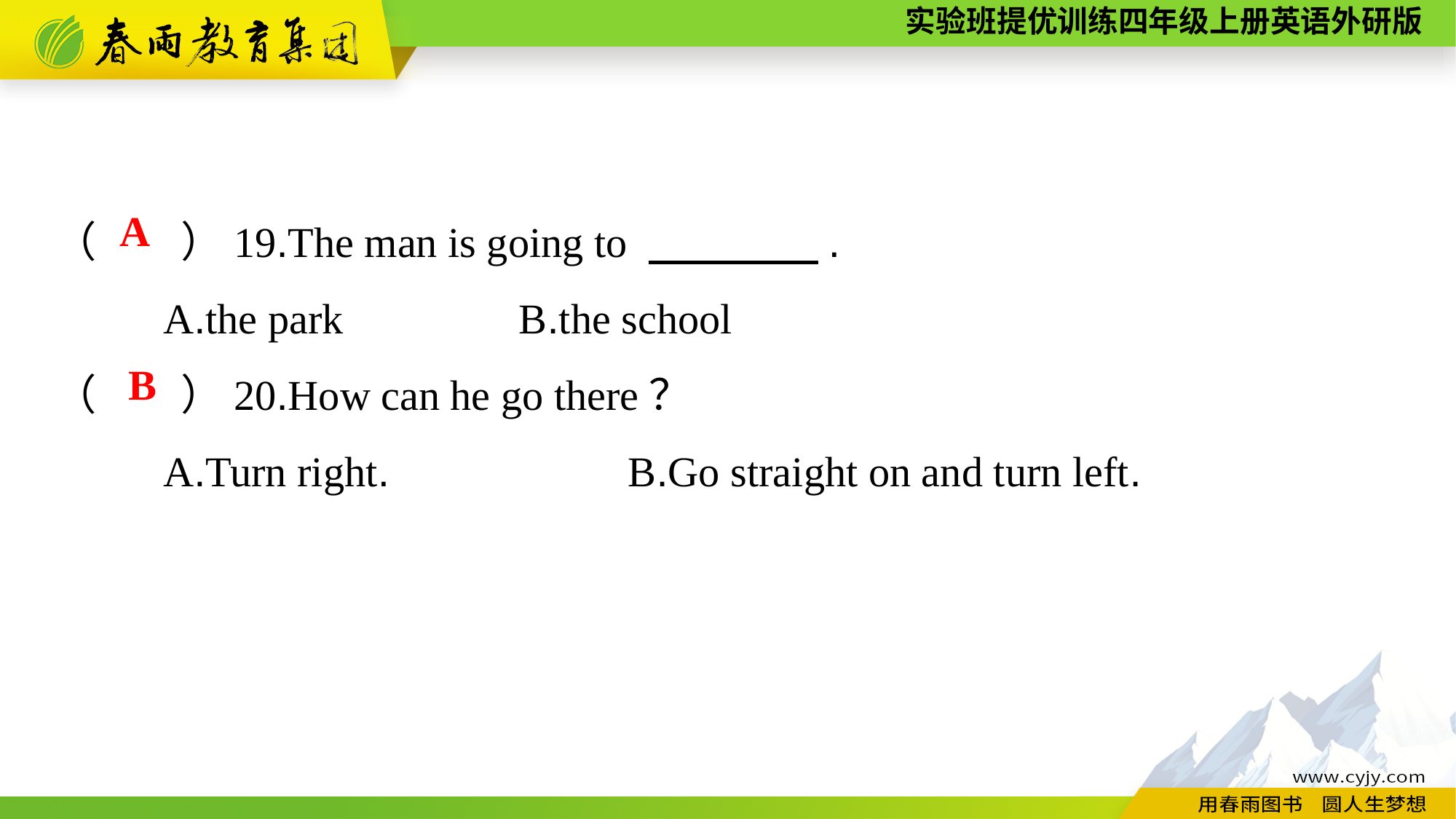

（　　）19.The man is going to 　　　　.
	A.the park	　　　B.the school
（　　）20.How can he go there？
	A.Turn right.	　　　B.Go straight on and turn left.
A
B